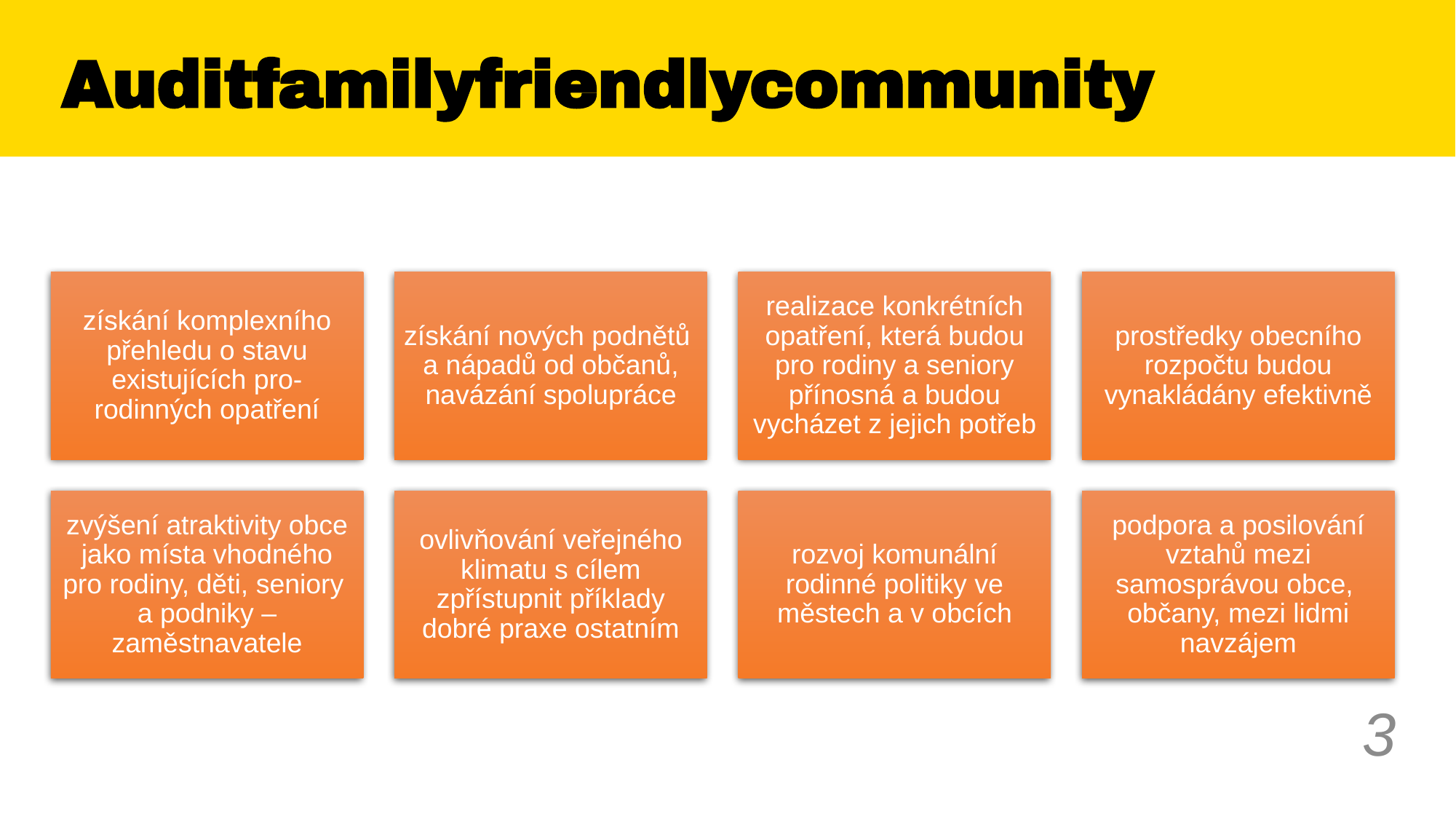

# Auditfamilyfriendlycommunity
získání komplexního přehledu o stavu existujících pro-rodinných opatření
získání nových podnětů
a nápadů od občanů, navázání spolupráce
realizace konkrétních opatření​, která budou pro rodiny ​a seniory přínosná a budou vycházet z jejich potřeb
prostředky obecního rozpočtu budou vynakládány efektivně
zvýšení atraktivity obce jako místa vhodného pro rodiny, děti, seniory ​a podniky – zaměstnavatele
ovlivňování veřejného klimatu s cílem zpřístupnit příklady dobré praxe ostatním
rozvoj komunální rodinné politiky ve městech a v obcích
podpora a posilování vztahů mezi samosprávou obce,  občany, mezi lidmi navzájem
3